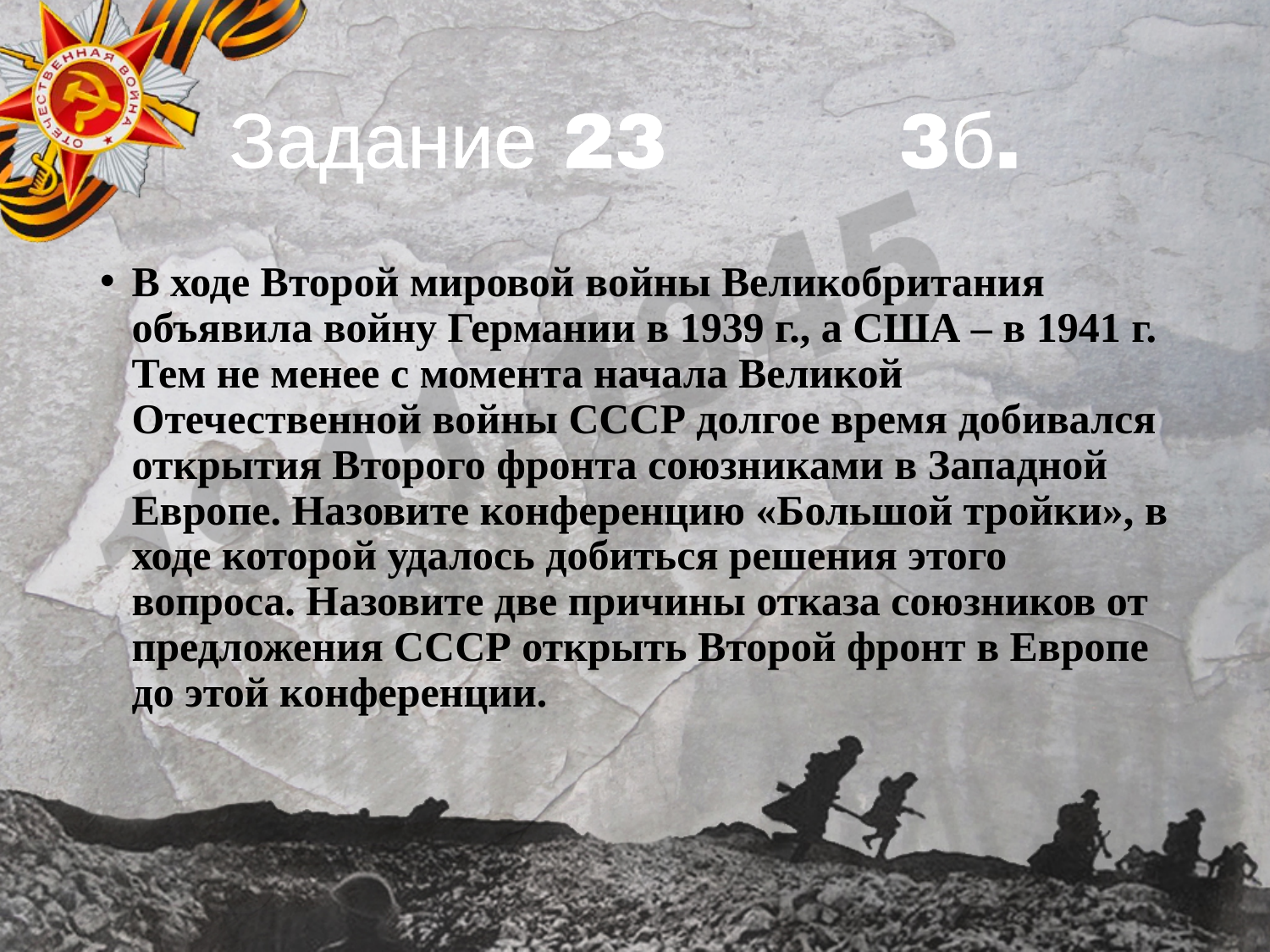

# Задание 23         3б.
В ходе Второй мировой войны Великобритания объявила войну Германии в 1939 г., а США – в 1941 г. Тем не менее с момента начала Великой Отечественной войны СССР долгое время добивался открытия Второго фронта союзниками в Западной Европе. Назовите конференцию «Большой тройки», в ходе которой удалось добиться решения этого вопроса. Назовите две причины отказа союзников от предложения СССР открыть Второй фронт в Европе до этой конференции.